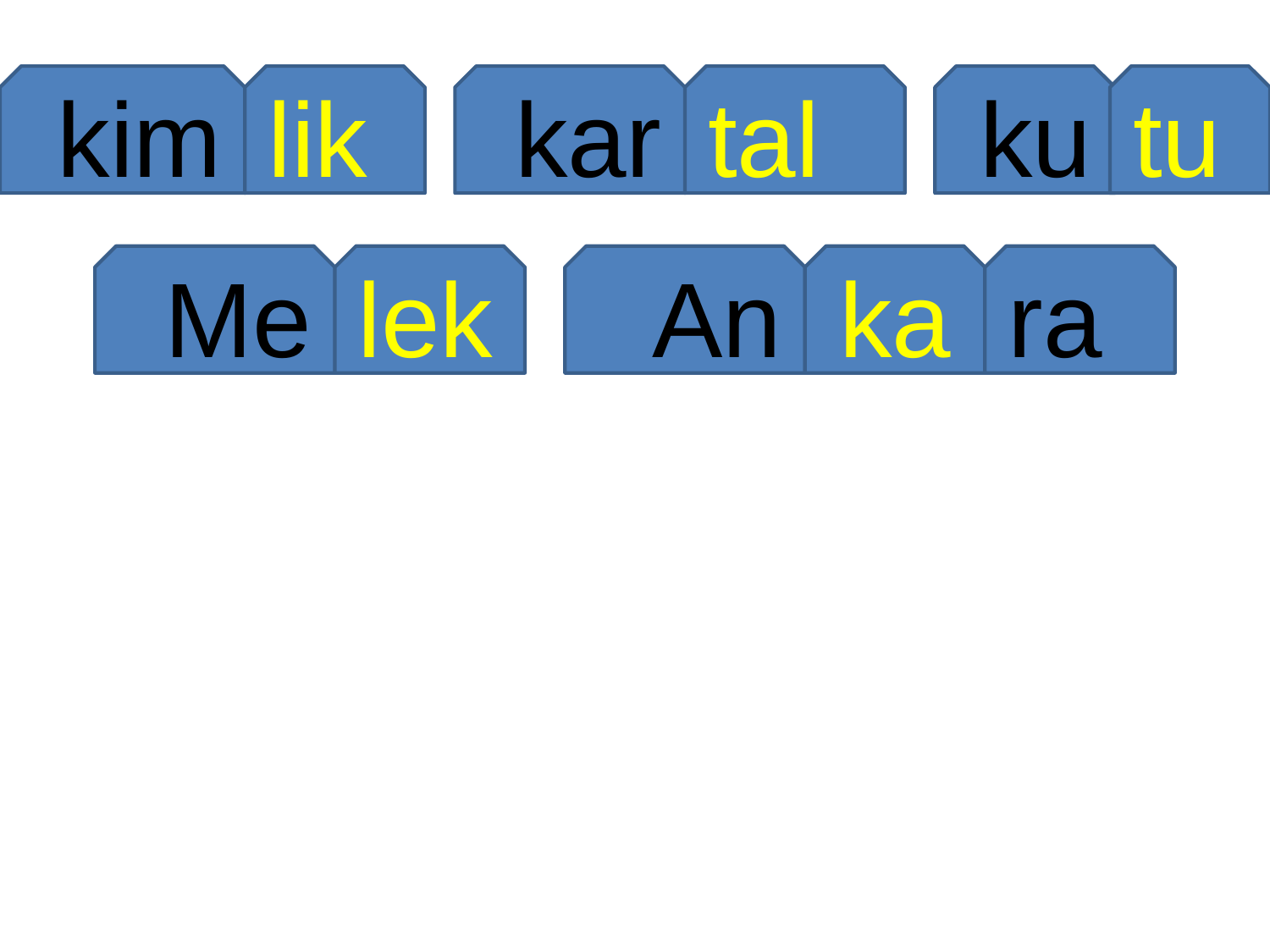

kim
lik
kar
tal
ku
tu
Me
lek
An
ka
ra